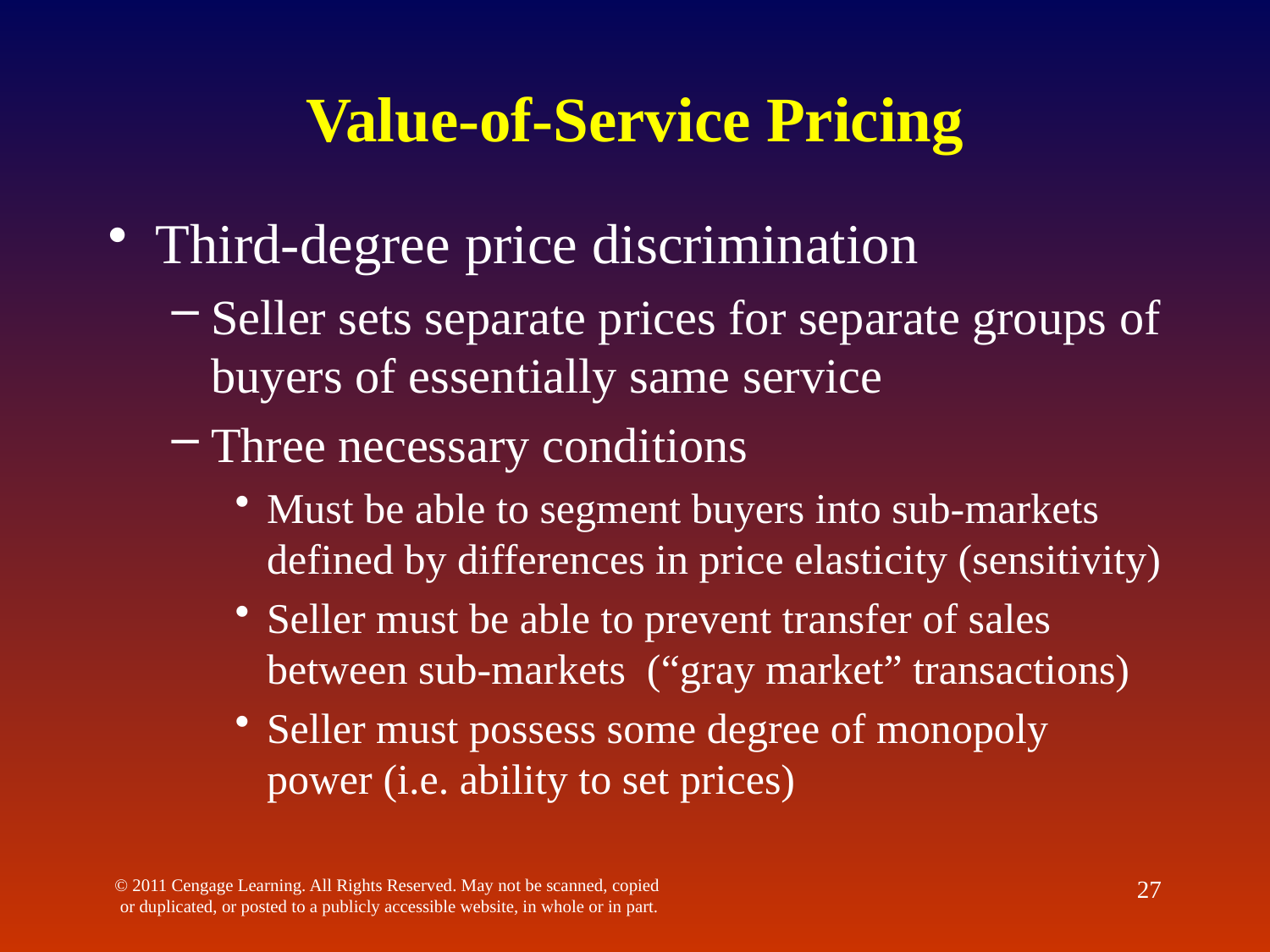

# Value-of-Service Pricing
Third-degree price discrimination
Seller sets separate prices for separate groups of buyers of essentially same service
Three necessary conditions
Must be able to segment buyers into sub-markets defined by differences in price elasticity (sensitivity)
Seller must be able to prevent transfer of sales between sub-markets  (“gray market” transactions)
Seller must possess some degree of monopoly power (i.e. ability to set prices)
© 2011 Cengage Learning. All Rights Reserved. May not be scanned, copied   or duplicated, or posted to a publicly accessible website, in whole or in part.
27